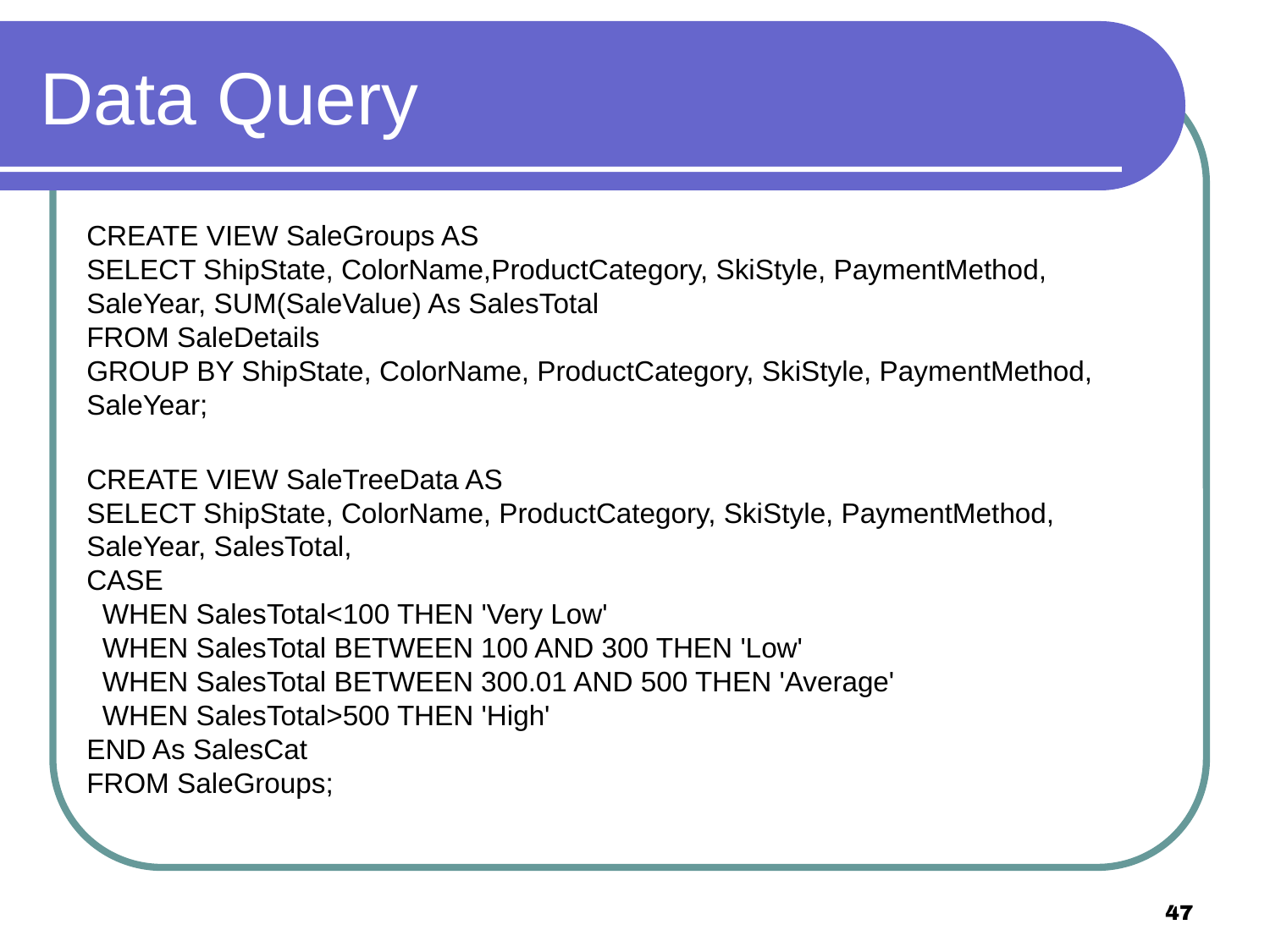

# Data Query
CREATE VIEW SaleGroups AS
SELECT ShipState, ColorName,ProductCategory, SkiStyle, PaymentMethod, SaleYear, SUM(SaleValue) As SalesTotal
FROM SaleDetails
GROUP BY ShipState, ColorName, ProductCategory, SkiStyle, PaymentMethod, SaleYear;
CREATE VIEW SaleTreeData AS
SELECT ShipState, ColorName, ProductCategory, SkiStyle, PaymentMethod, SaleYear, SalesTotal,
CASE
  WHEN SalesTotal<100 THEN 'Very Low'
  WHEN SalesTotal BETWEEN 100 AND 300 THEN 'Low'
  WHEN SalesTotal BETWEEN 300.01 AND 500 THEN 'Average'
  WHEN SalesTotal>500 THEN 'High'
END As SalesCat
FROM SaleGroups;
47